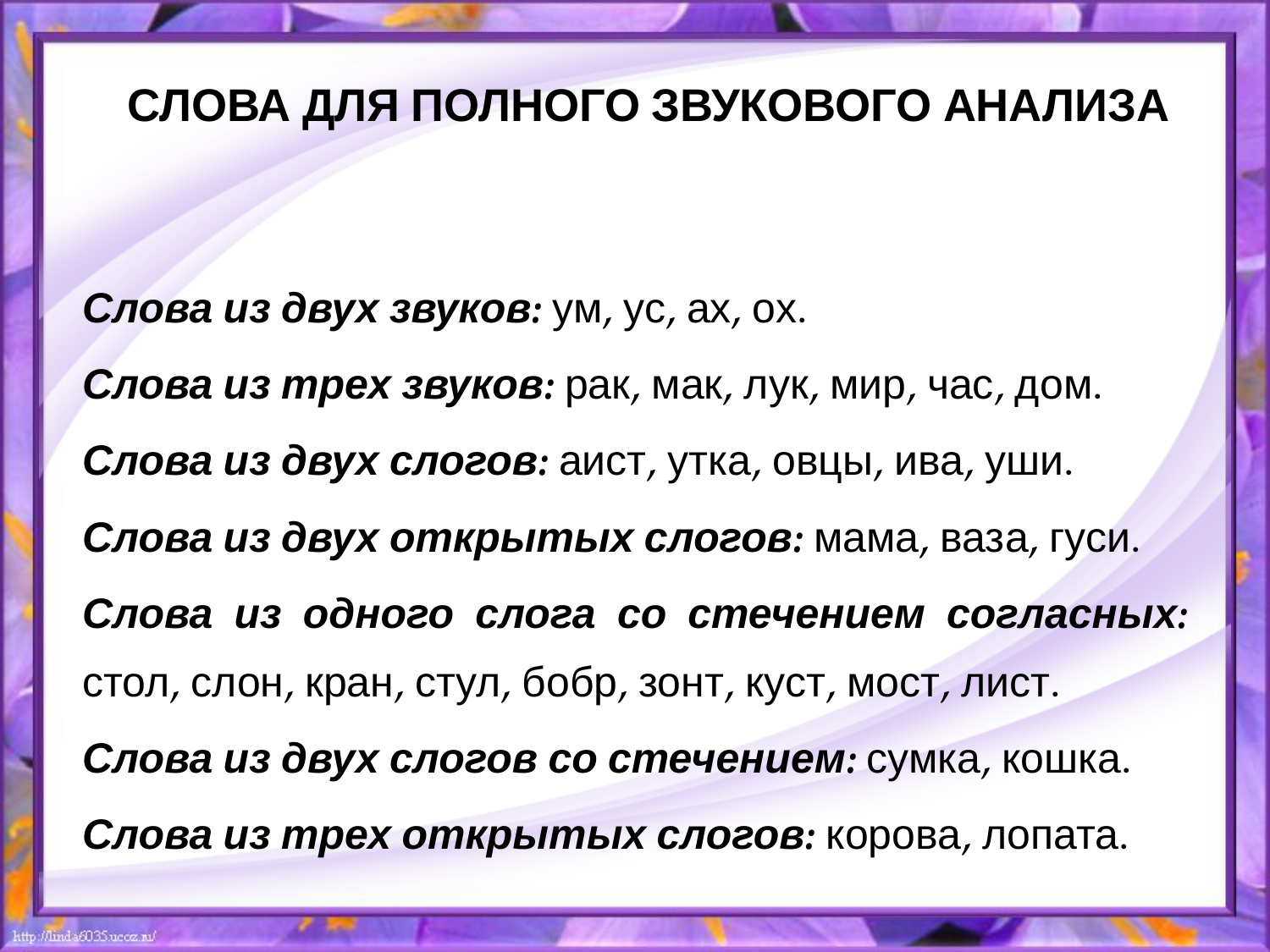

# Слова для полного звукового анализа
Слова из двух звуков: ум, ус, ах, ох.
Слова из трех звуков: рак, мак, лук, мир, час, дом.
Слова из двух слогов: аист, утка, овцы, ива, уши.
Слова из двух открытых слогов: мама, ваза, гуси.
Слова из одного слога со стечением согласных: стол, слон, кран, стул, бобр, зонт, куст, мост, лист.
Слова из двух слогов со стечением: сумка, кошка.
Слова из трех открытых слогов: корова, лопата.